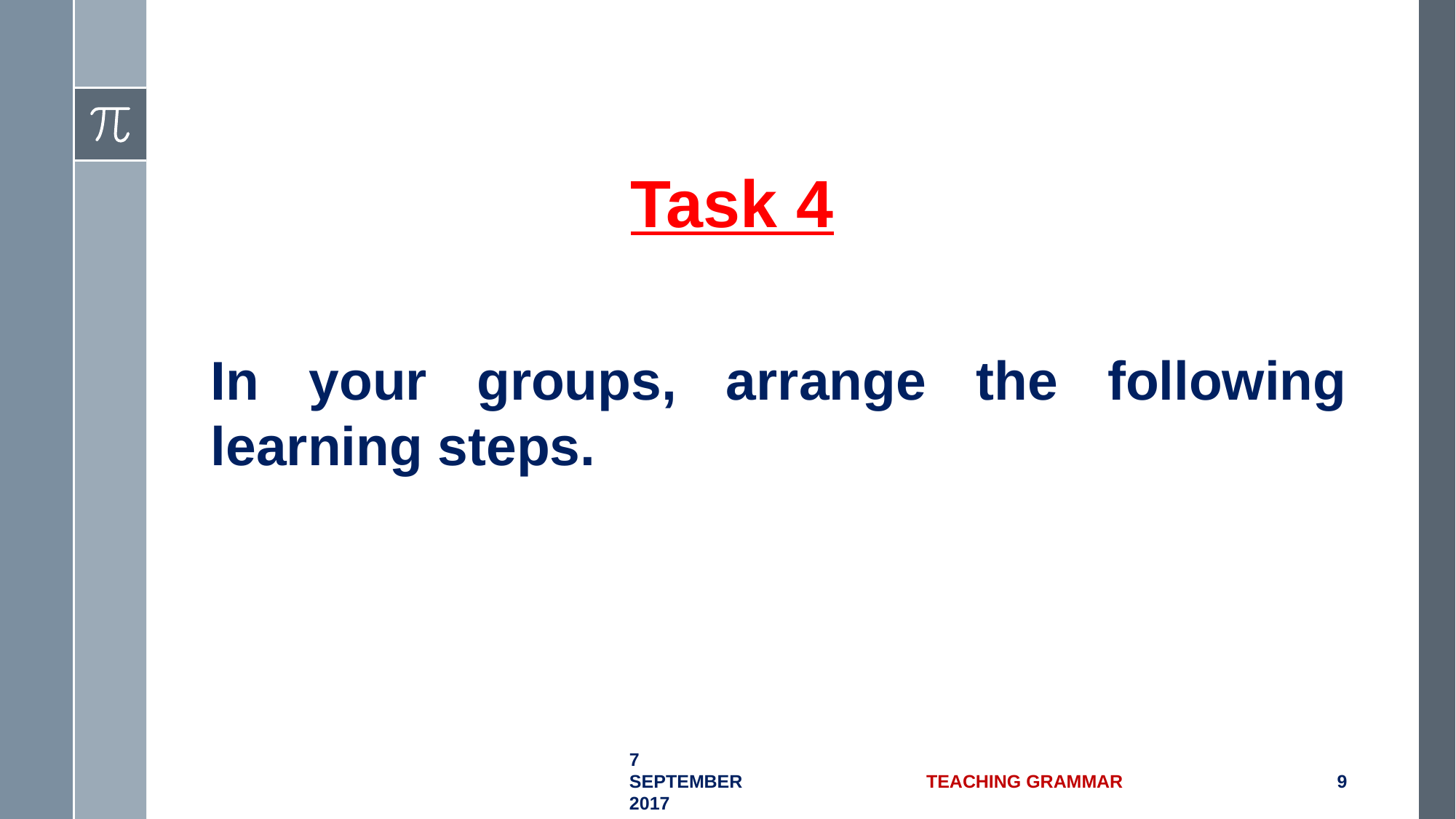

Task 4
In your groups, arrange the following learning steps.
7 September 2017
Teaching Grammar
9